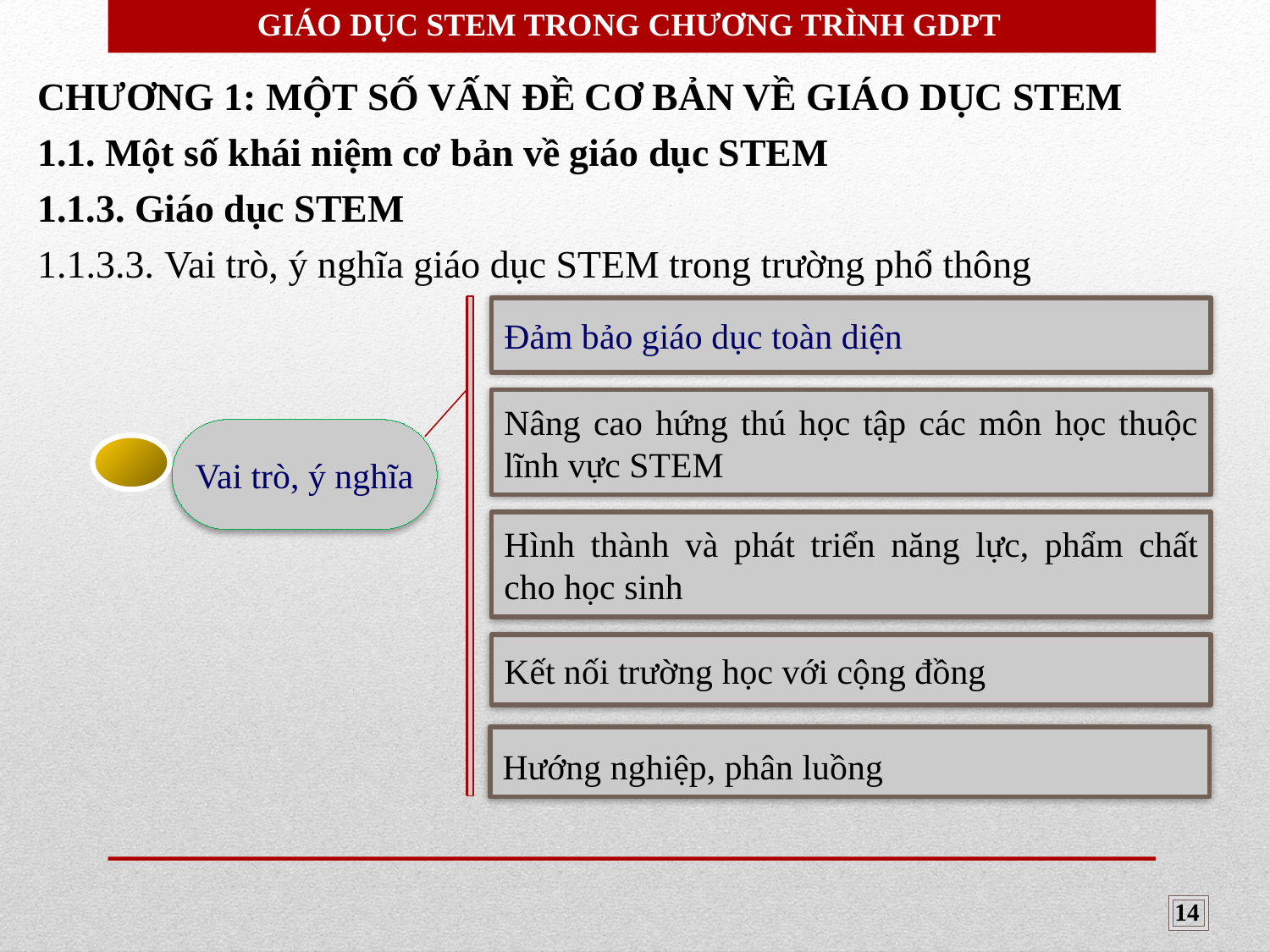

GIÁO DỤC STEM TRONG CHƯƠNG TRÌNH GDPT
CHƯƠNG 1: MỘT SỐ VẤN ĐỀ CƠ BẢN VỀ GIÁO DỤC STEM
1.1. Một số khái niệm cơ bản về giáo dục STEM
1.1.3. Giáo dục STEM
1.1.3.3.	Vai trò, ý nghĩa giáo dục STEM trong trường phổ thông

Đảm bảo giáo dục toàn diện
Nâng cao hứng thú học tập các môn học thuộc lĩnh vực STEM
Vai trò, ý nghĩa

Hình thành và phát triển năng lực, phẩm chất cho học sinh
Kết nối trường học với cộng đồng
Hướng nghiệp, phân luồng
14